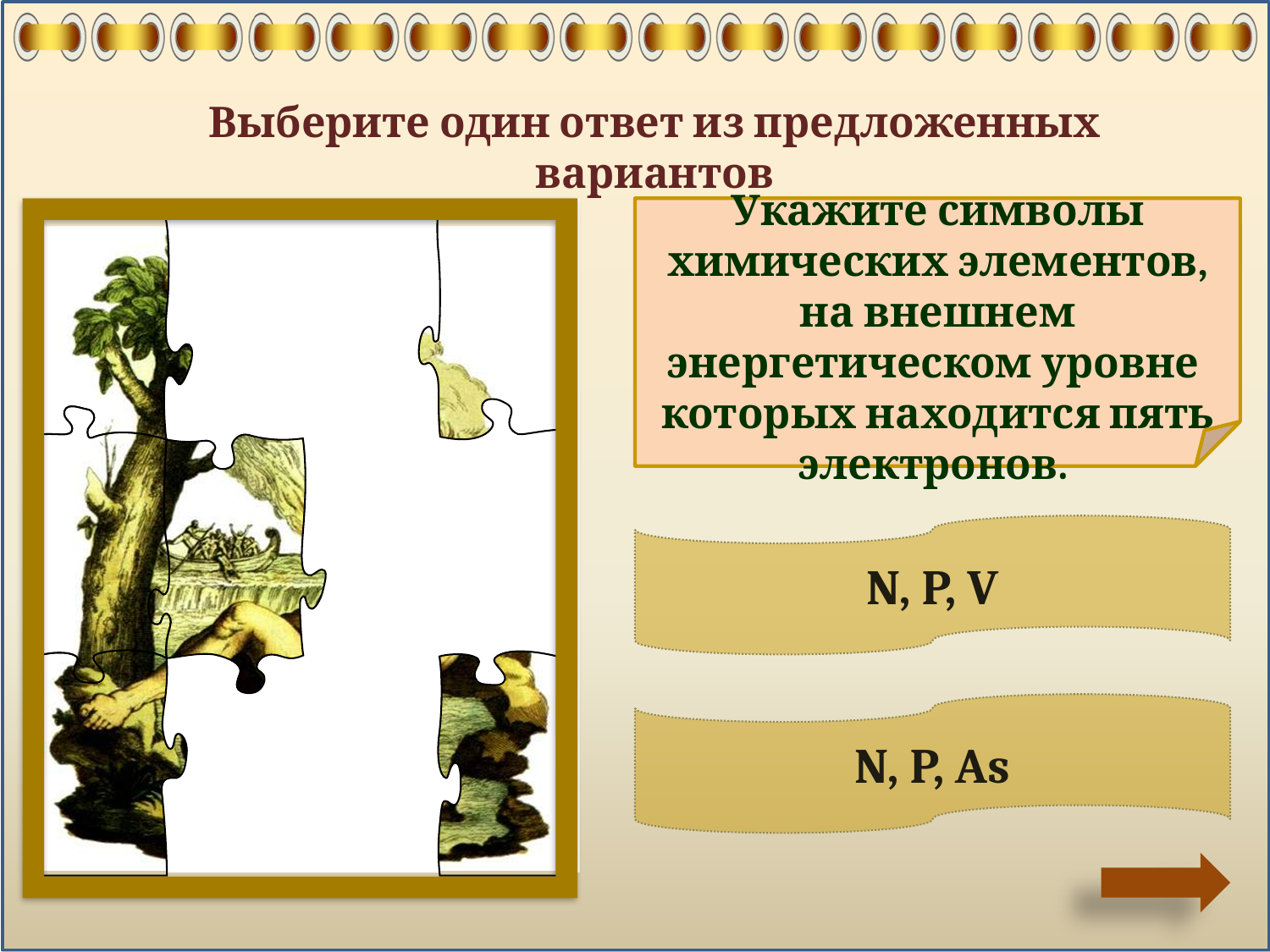

Выберите один ответ из предложенных вариантов

Укажите символы химических элементов, на внешнем энергетическом уровне  которых находится пять электронов.

N, P, V

N, P, As